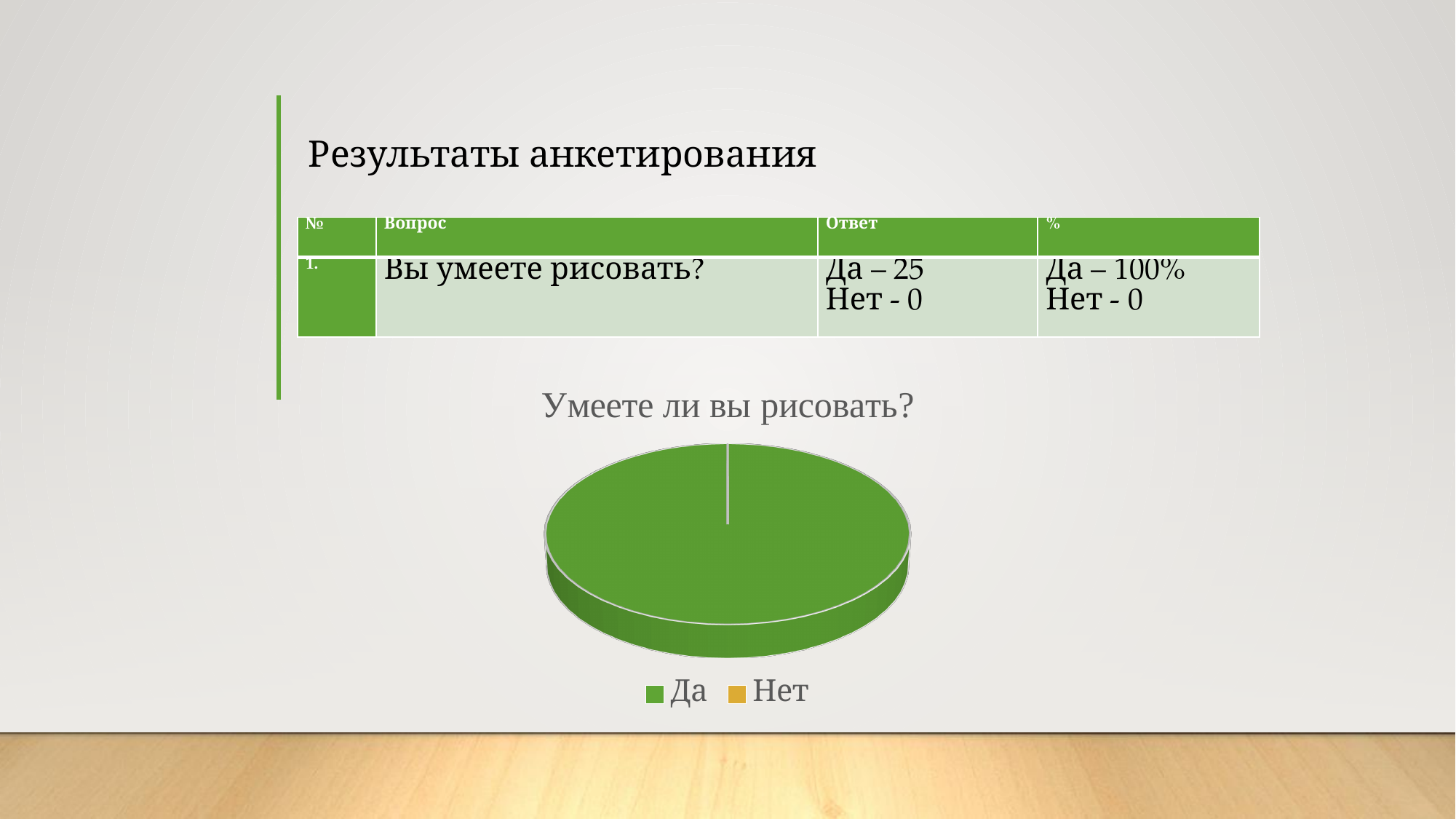

# Результаты анкетирования
| № | Вопрос | Ответ | % |
| --- | --- | --- | --- |
| 1. | Вы умеете рисовать? | Да – 25 Нет - 0 | Да – 100% Нет - 0 |

[unsupported chart]